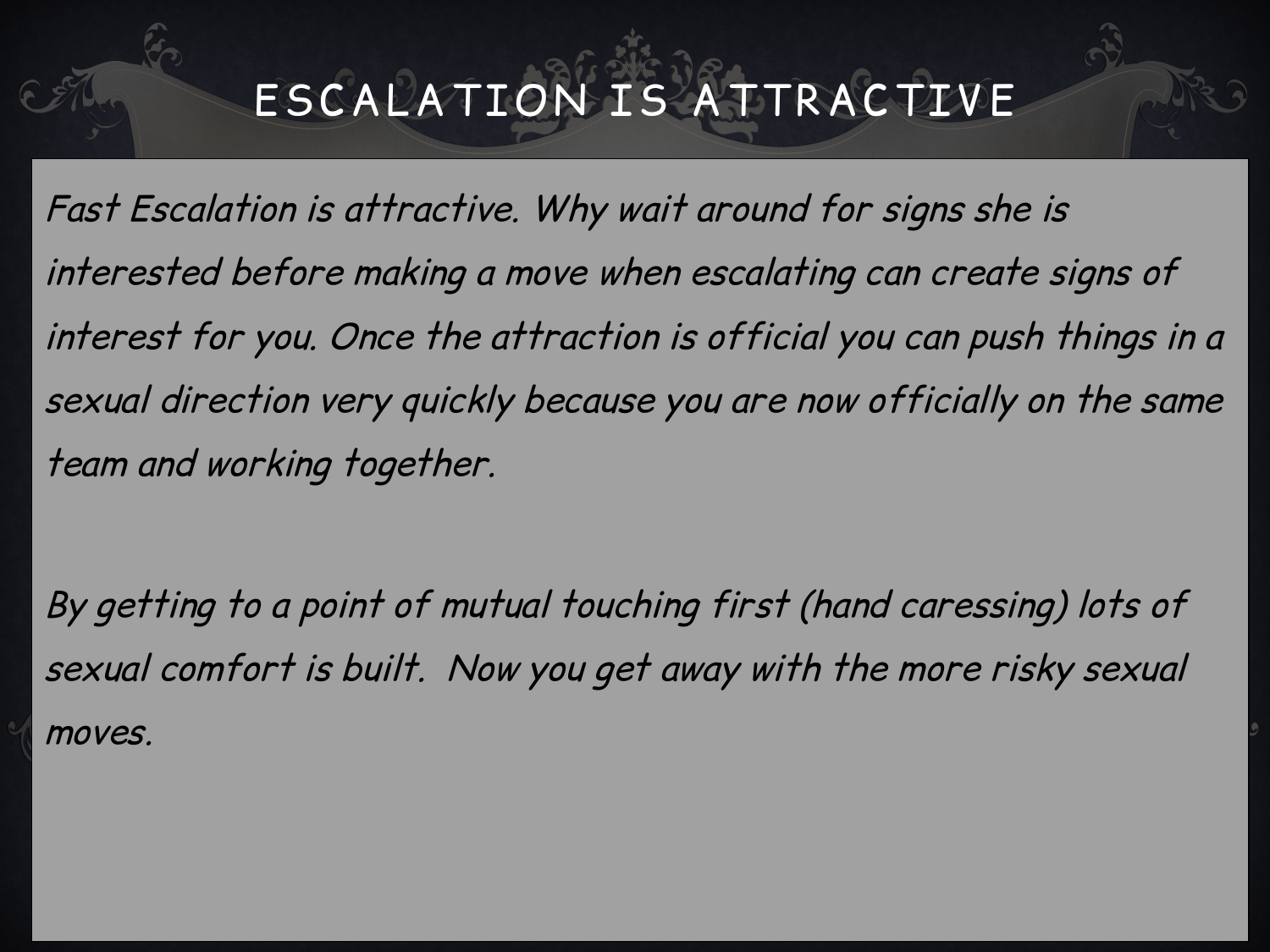

# Escalation is Attractive
Fast Escalation is attractive. Why wait around for signs she is interested before making a move when escalating can create signs of interest for you. Once the attraction is official you can push things in a sexual direction very quickly because you are now officially on the same team and working together.

By getting to a point of mutual touching first (hand caressing) lots of sexual comfort is built.  Now you get away with the more risky sexual moves.